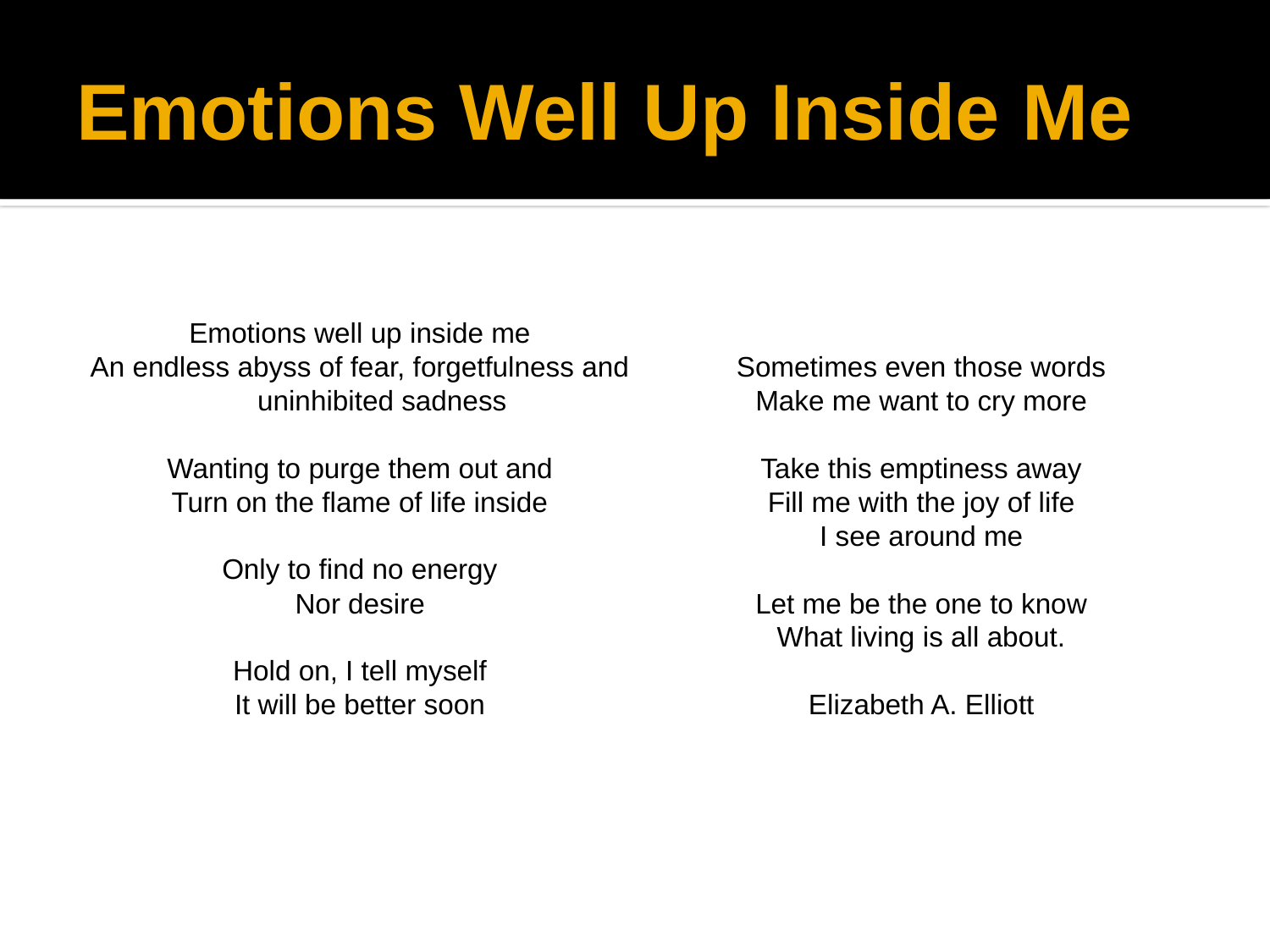

# Emotions Well Up Inside Me

Emotions well up inside me
An endless abyss of fear, forgetfulness and uninhibited sadness

Wanting to purge them out and
Turn on the flame of life inside

Only to find no energy
Nor desire

Hold on, I tell myself
It will be better soon

Sometimes even those words
Make me want to cry more

Take this emptiness away
Fill me with the joy of life
I see around me

Let me be the one to know
What living is all about.

Elizabeth A. Elliott